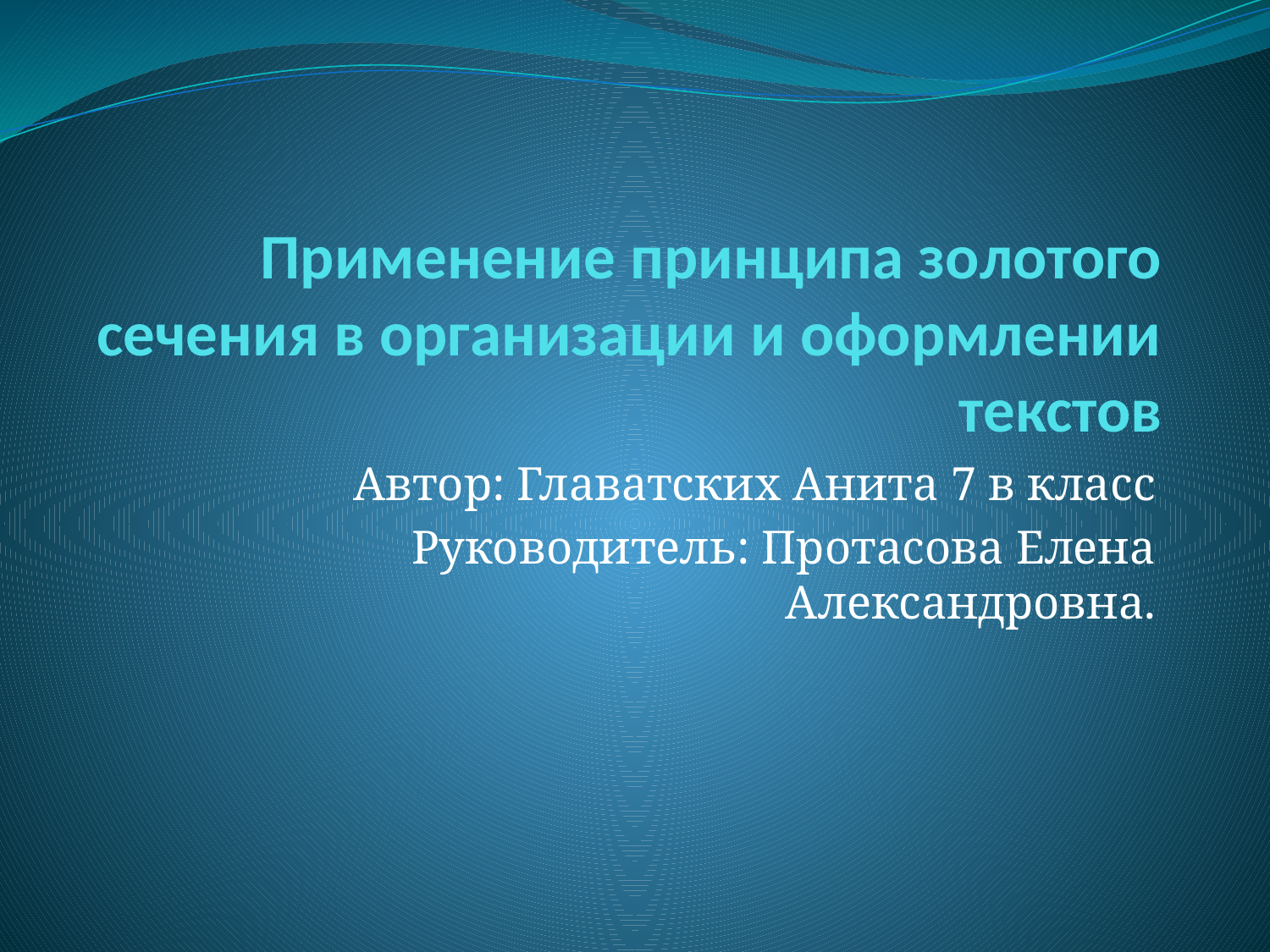

# Применение принципа золотого сечения в организации и оформлении текстов
Автор: Главатских Анита 7 в класс
Руководитель: Протасова Елена Александровна.